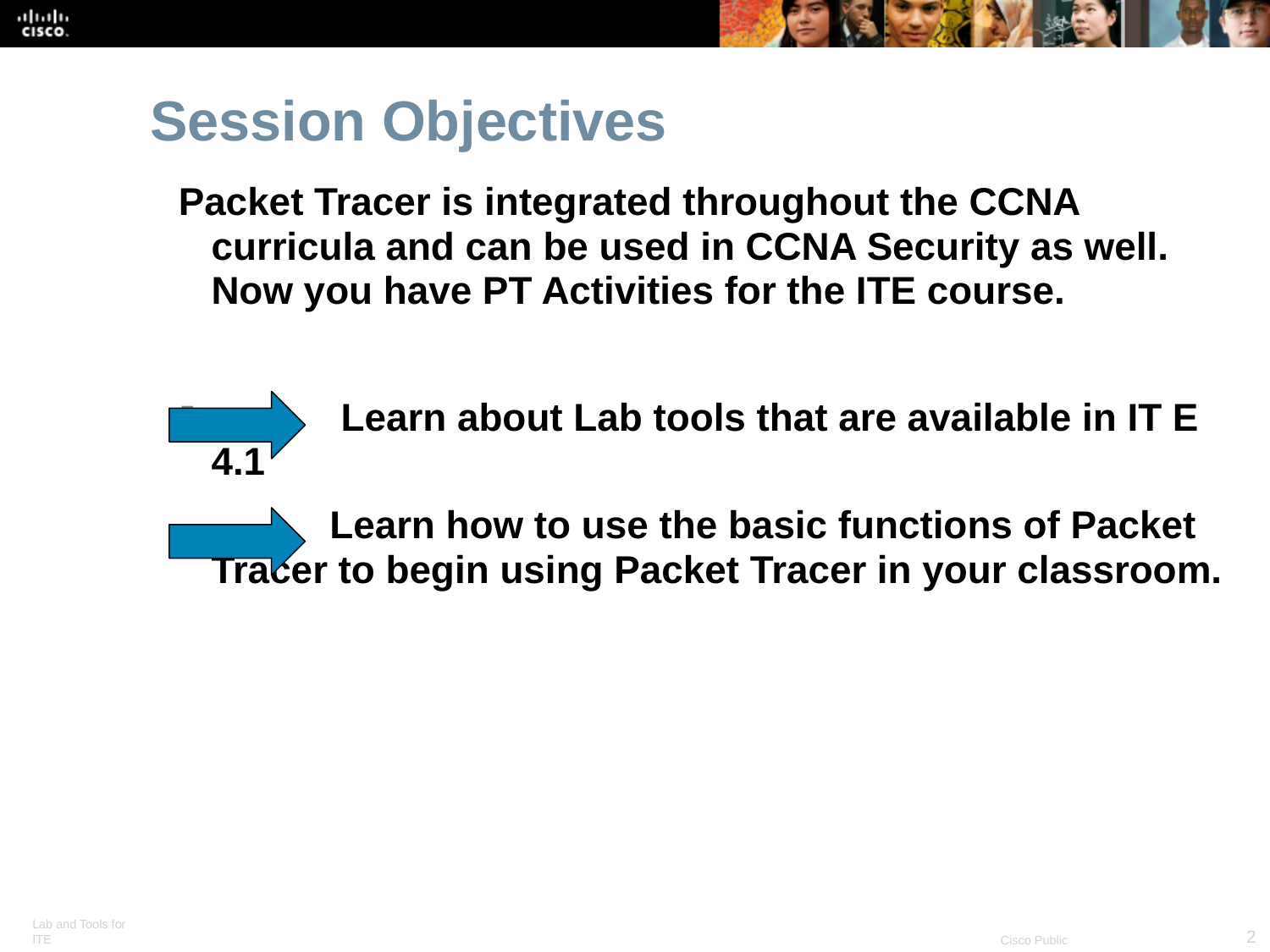

Session Objectives
Packet Tracer is integrated throughout the CCNA  curricula and can be used in CCNA Security as well. Now you have PT Activities for the ITE course.

            Learn about Lab tools that are available in IT E 4.1
              Learn how to use the basic functions of Packet Tracer to begin using Packet Tracer in your classroom.